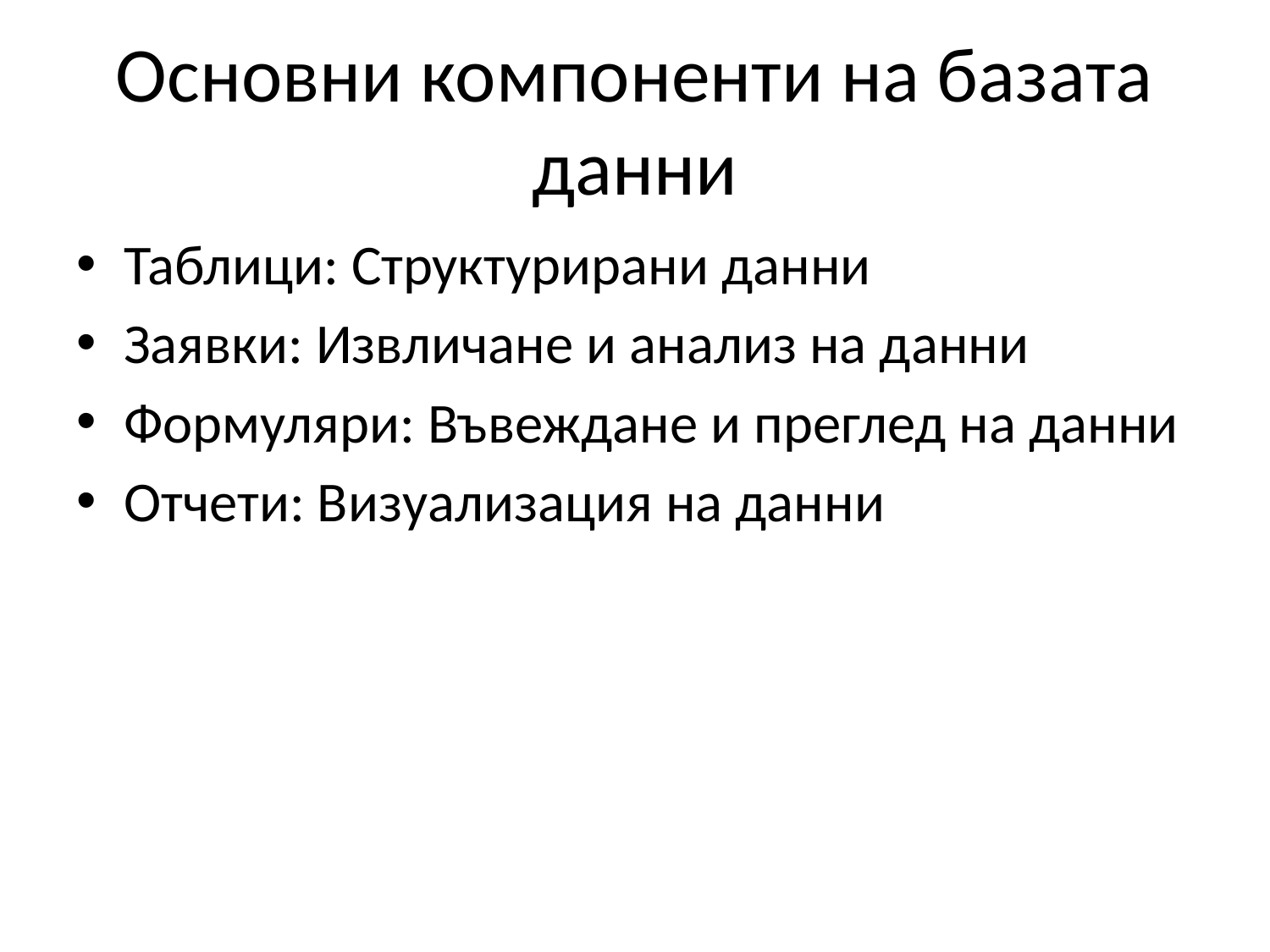

# Основни компоненти на базата данни
Таблици: Структурирани данни
Заявки: Извличане и анализ на данни
Формуляри: Въвеждане и преглед на данни
Отчети: Визуализация на данни